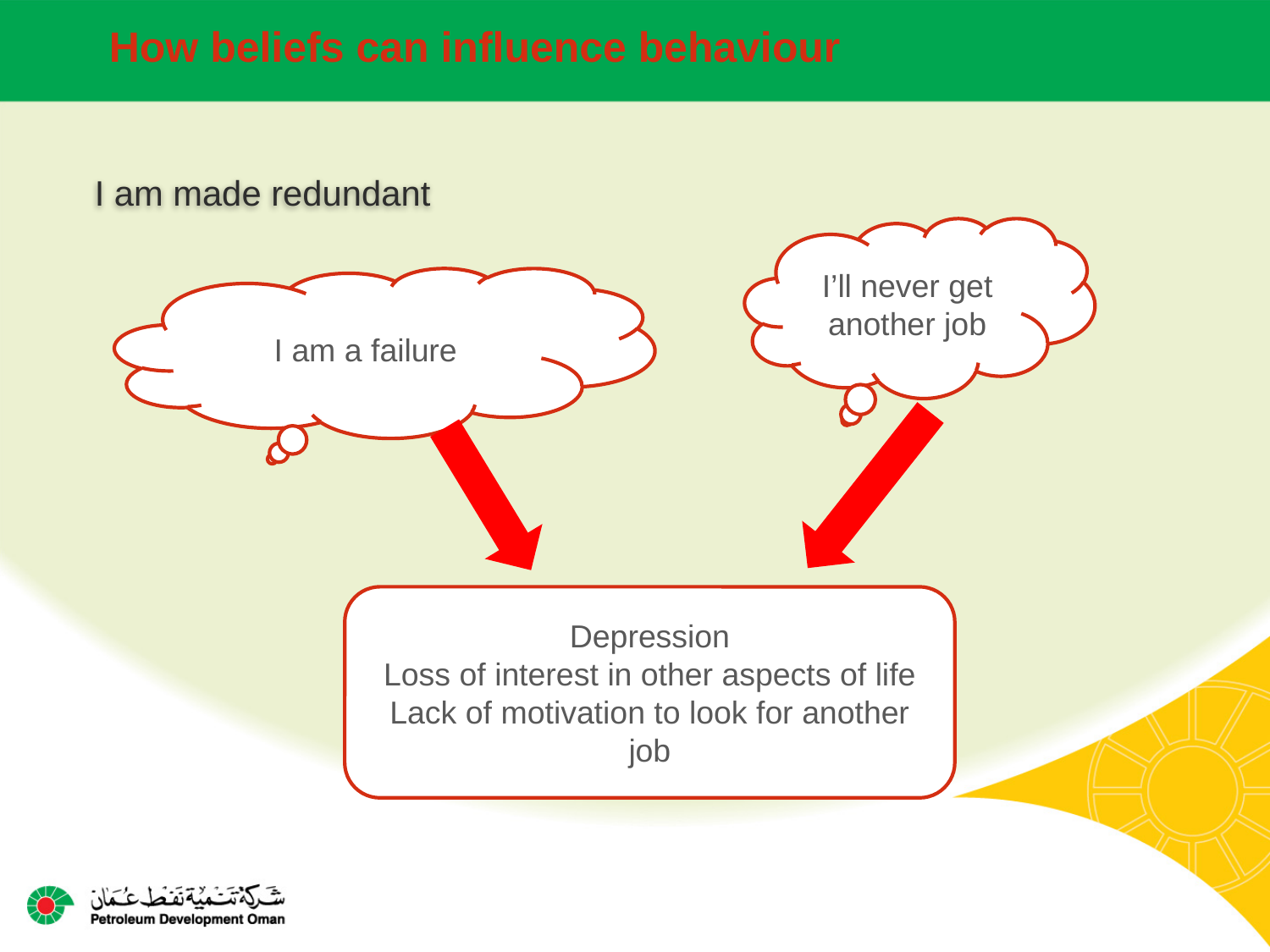

How beliefs can influence behaviour
I am made redundant
I’ll never get another job
I am a failure

Depression
Loss of interest in other aspects of life
Lack of motivation to look for another job